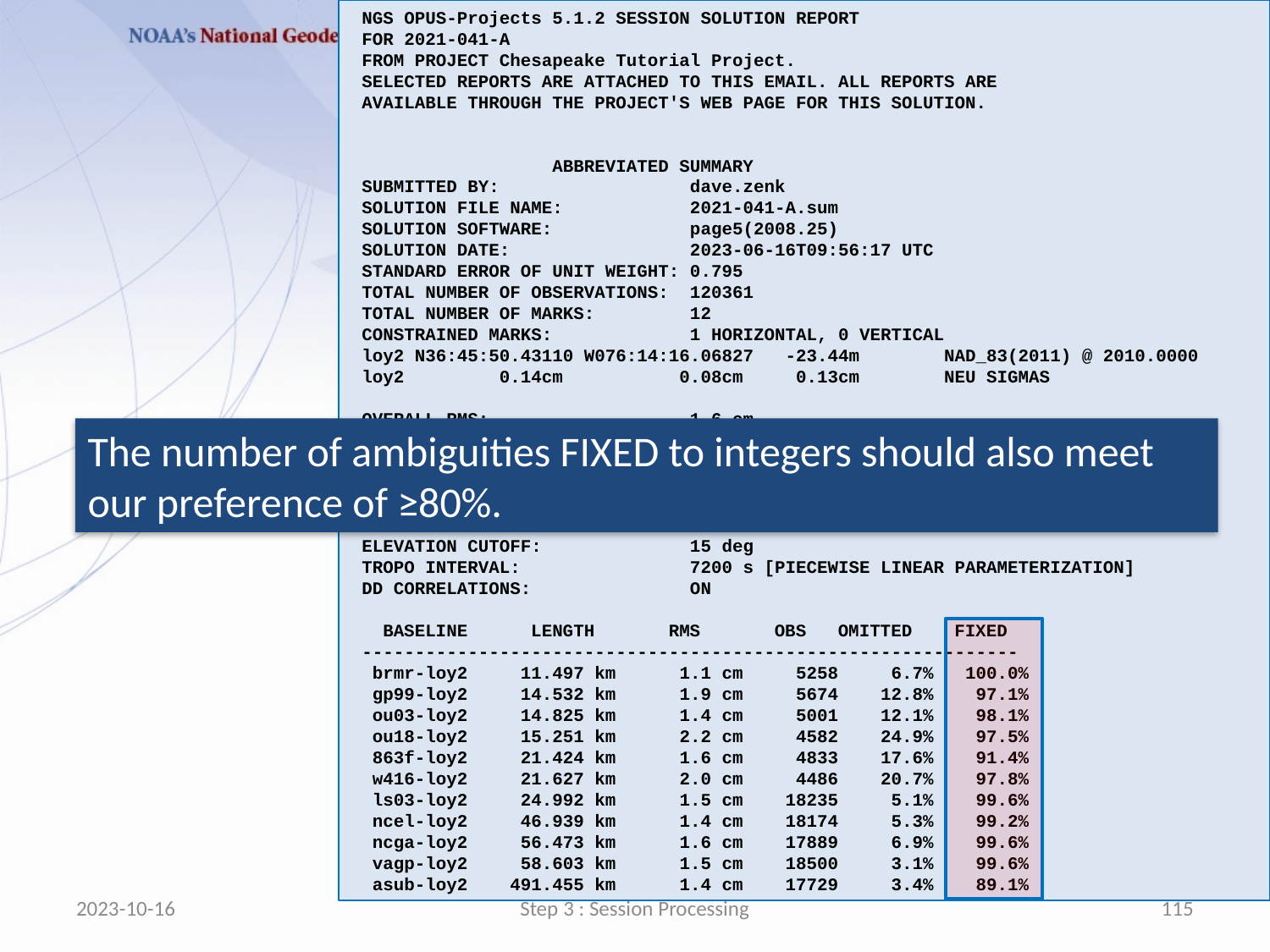

NGS OPUS-Projects 5.1.2 SESSION SOLUTION REPORT
 FOR 2021-041-A
 FROM PROJECT Chesapeake Tutorial Project.
 SELECTED REPORTS ARE ATTACHED TO THIS EMAIL. ALL REPORTS ARE
 AVAILABLE THROUGH THE PROJECT'S WEB PAGE FOR THIS SOLUTION.

                   ABBREVIATED SUMMARY
 SUBMITTED BY:                  dave.zenk
 SOLUTION FILE NAME:            2021-041-A.sum
 SOLUTION SOFTWARE:             page5(2008.25)
 SOLUTION DATE:                 2023-06-16T09:56:17 UTC
 STANDARD ERROR OF UNIT WEIGHT: 0.795
 TOTAL NUMBER OF OBSERVATIONS:  120361
 TOTAL NUMBER OF MARKS:         12
 CONSTRAINED MARKS:             1 HORIZONTAL, 0 VERTICAL
 loy2 N36:45:50.43110 W076:14:16.06827   -23.44m        NAD_83(2011) @ 2010.0000
 loy2         0.14cm           0.08cm     0.13cm        NEU SIGMAS

 OVERALL RMS:                   1.6 cm
 START TIME:                    2021-02-10T00:00:00 GPS
 STOP TIME:                     2021-02-10T23:59:30 GPS
 PROGRAM OPERATION:             FULL RUN
 FREQUENCY:                     L1-ONLY TO ION-FREE [BY BASELINE LENGTH]
 OBSERVATION INTERVAL:          30 s
 ELEVATION CUTOFF:              15 deg
 TROPO INTERVAL:                7200 s [PIECEWISE LINEAR PARAMETERIZATION]
 DD CORRELATIONS:               ON

   BASELINE      LENGTH       RMS       OBS   OMITTED    FIXED
 --------------------------------------------------------------
  brmr-loy2     11.497 km      1.1 cm     5258     6.7%   100.0%
  gp99-loy2     14.532 km      1.9 cm     5674    12.8%    97.1%
  ou03-loy2     14.825 km      1.4 cm     5001    12.1%    98.1%
  ou18-loy2     15.251 km      2.2 cm     4582    24.9%    97.5%
  863f-loy2     21.424 km      1.6 cm     4833    17.6%    91.4%
  w416-loy2     21.627 km      2.0 cm     4486    20.7%    97.8%
  ls03-loy2     24.992 km      1.5 cm    18235     5.1%    99.6%
  ncel-loy2     46.939 km      1.4 cm    18174     5.3%    99.2%
  ncga-loy2     56.473 km      1.6 cm    17889     6.9%    99.6%
  vagp-loy2     58.603 km      1.5 cm    18500     3.1%    99.6%
  asub-loy2    491.455 km      1.4 cm    17729     3.4%    89.1%
The number of ambiguities FIXED to integers should also meet our preference of ≥80%.

2023-10-16
Step 3 : Session Processing
115